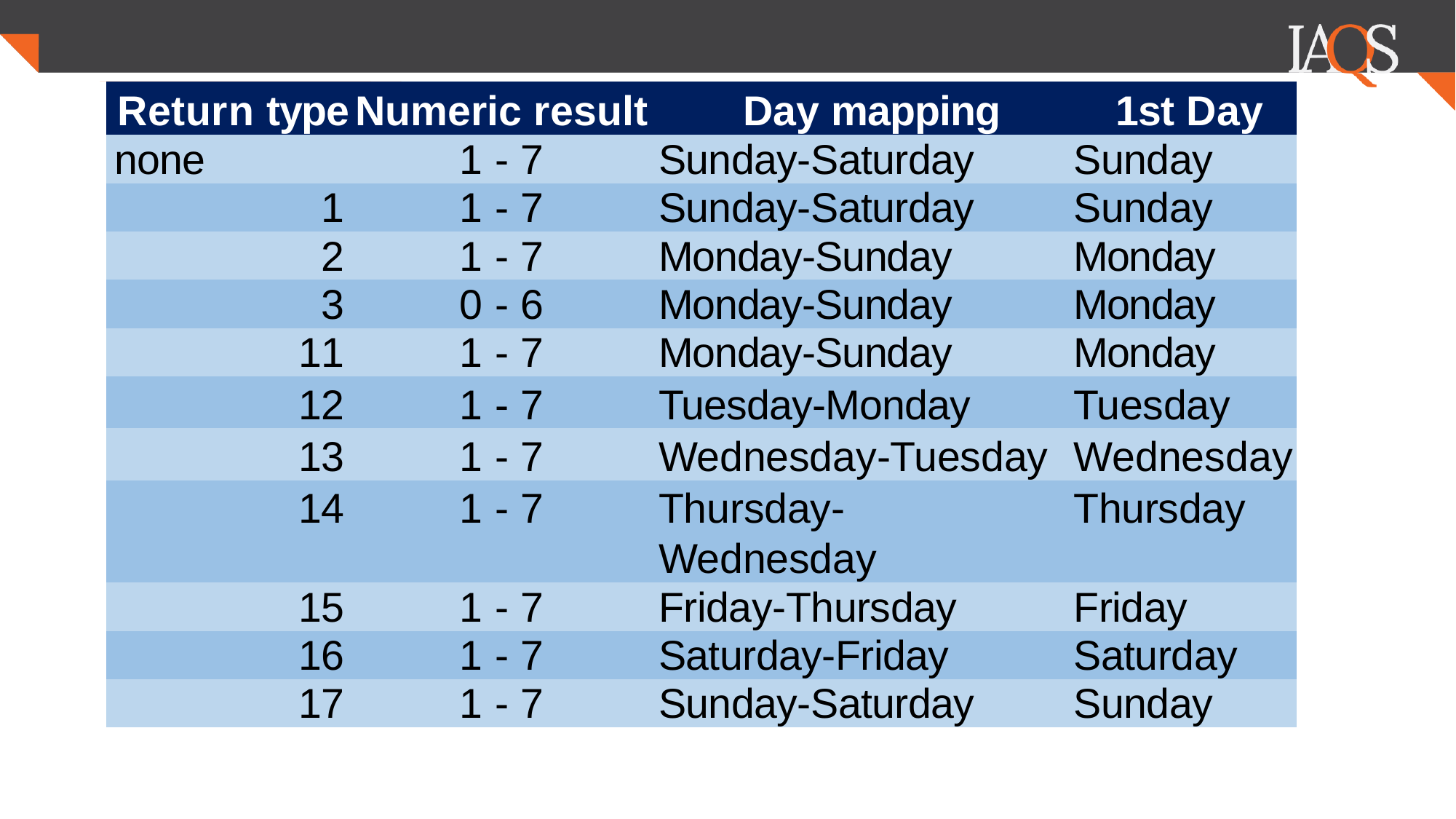

.
.
|  |  |  |  |  |
| --- | --- | --- | --- | --- |
|  | Return type | Numeric result | Day mapping | 1st Day |
|  | none | 1 - 7 | Sunday-Saturday | Sunday |
|  | 1 | 1 - 7 | Sunday-Saturday | Sunday |
|  | 2 | 1 - 7 | Monday-Sunday | Monday |
|  | 3 | 0 - 6 | Monday-Sunday | Monday |
|  | 11 | 1 - 7 | Monday-Sunday | Monday |
|  | 12 | 1 - 7 | Tuesday-Monday | Tuesday |
|  | 13 | 1 - 7 | Wednesday-Tuesday | Wednesday |
|  | 14 | 1 - 7 | Thursday-Wednesday | Thursday |
|  | 15 | 1 - 7 | Friday-Thursday | Friday |
|  | 16 | 1 - 7 | Saturday-Friday | Saturday |
|  | 17 | 1 - 7 | Sunday-Saturday | Sunday |

# Functions